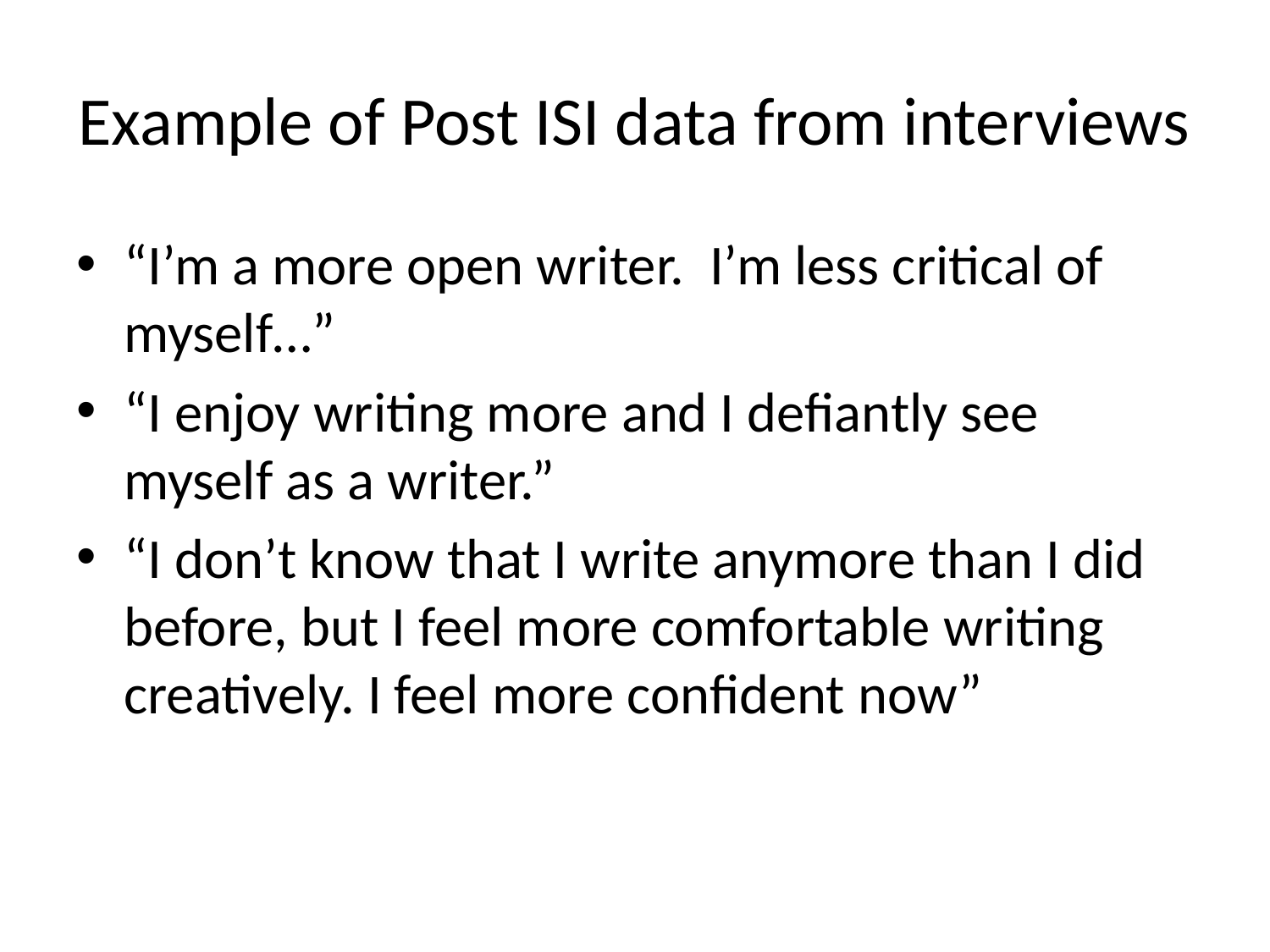

# Example of Post ISI data from interviews
“I’m a more open writer.  I’m less critical of myself…”
“I enjoy writing more and I defiantly see myself as a writer.”
“I don’t know that I write anymore than I did before, but I feel more comfortable writing creatively. I feel more confident now”